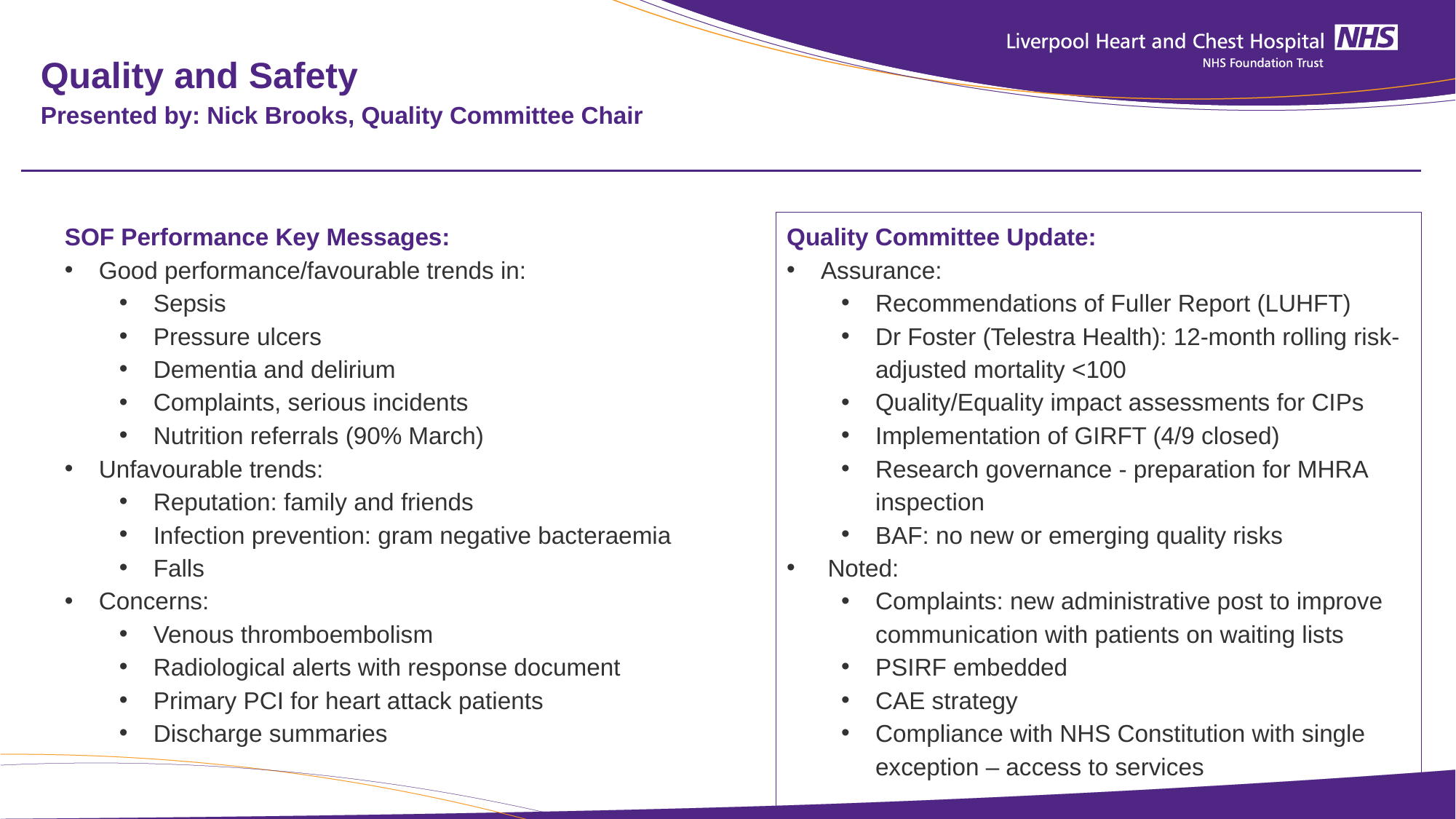

# Quality and Safety Presented by: Nick Brooks, Quality Committee Chair
SOF Performance Key Messages:
Good performance/favourable trends in:
Sepsis
Pressure ulcers
Dementia and delirium
Complaints, serious incidents
Nutrition referrals (90% March)
Unfavourable trends:
Reputation: family and friends
Infection prevention: gram negative bacteraemia
Falls
Concerns:
Venous thromboembolism
Radiological alerts with response document
Primary PCI for heart attack patients
Discharge summaries
Quality Committee Update:
Assurance:
Recommendations of Fuller Report (LUHFT)
Dr Foster (Telestra Health): 12-month rolling risk-adjusted mortality <100
Quality/Equality impact assessments for CIPs
Implementation of GIRFT (4/9 closed)
Research governance - preparation for MHRA inspection
BAF: no new or emerging quality risks
 Noted:
Complaints: new administrative post to improve communication with patients on waiting lists
PSIRF embedded
CAE strategy
Compliance with NHS Constitution with single exception – access to services